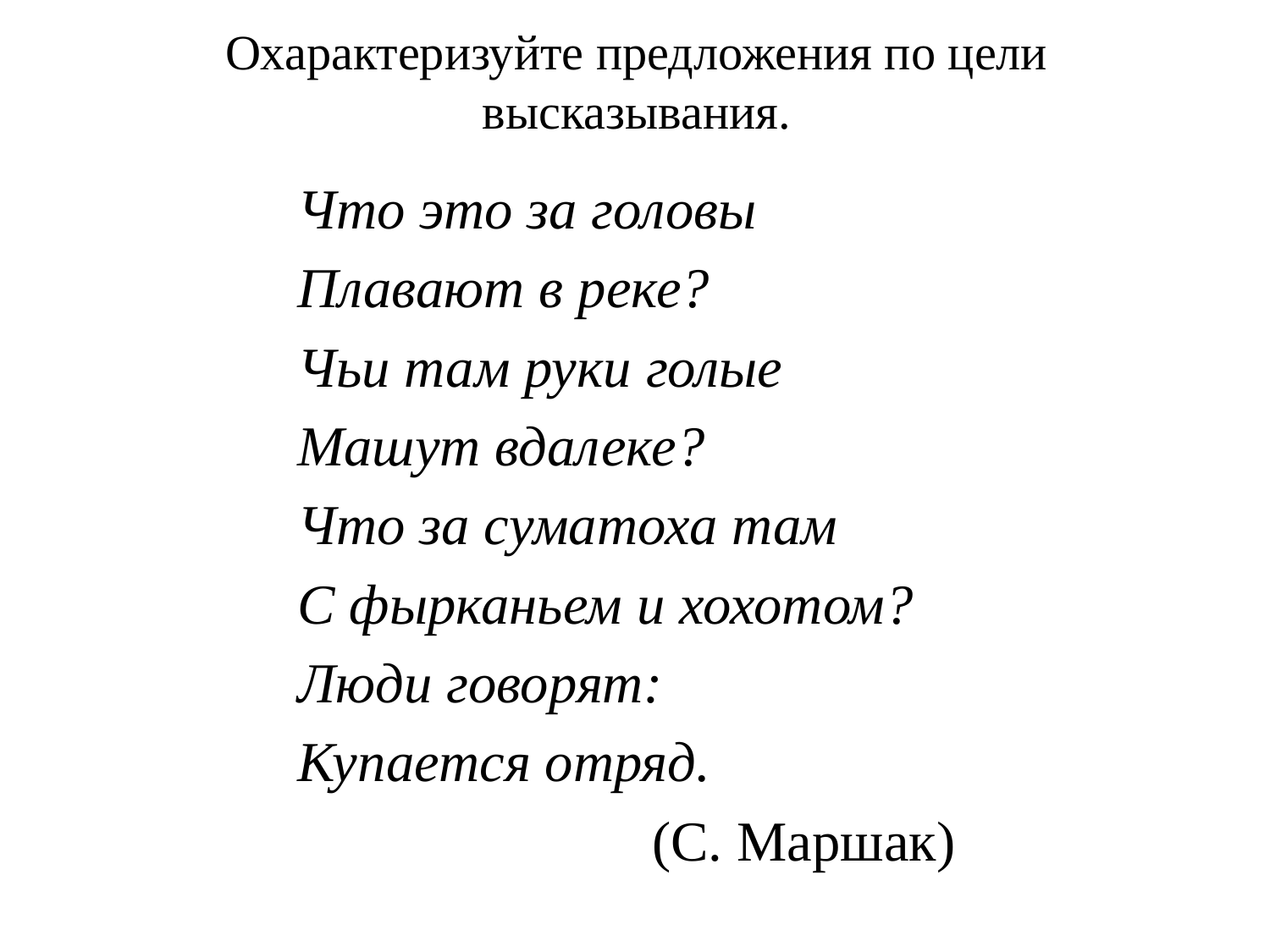

# Охарактеризуйте предложения по цели высказывания.
Что это за головы
Плавают в реке?
Чьи там руки голые
Машут вдалеке?
Что за суматоха там
С фырканьем и хохотом?
Люди говорят:
Купается отряд.
                         (С. Маршак)